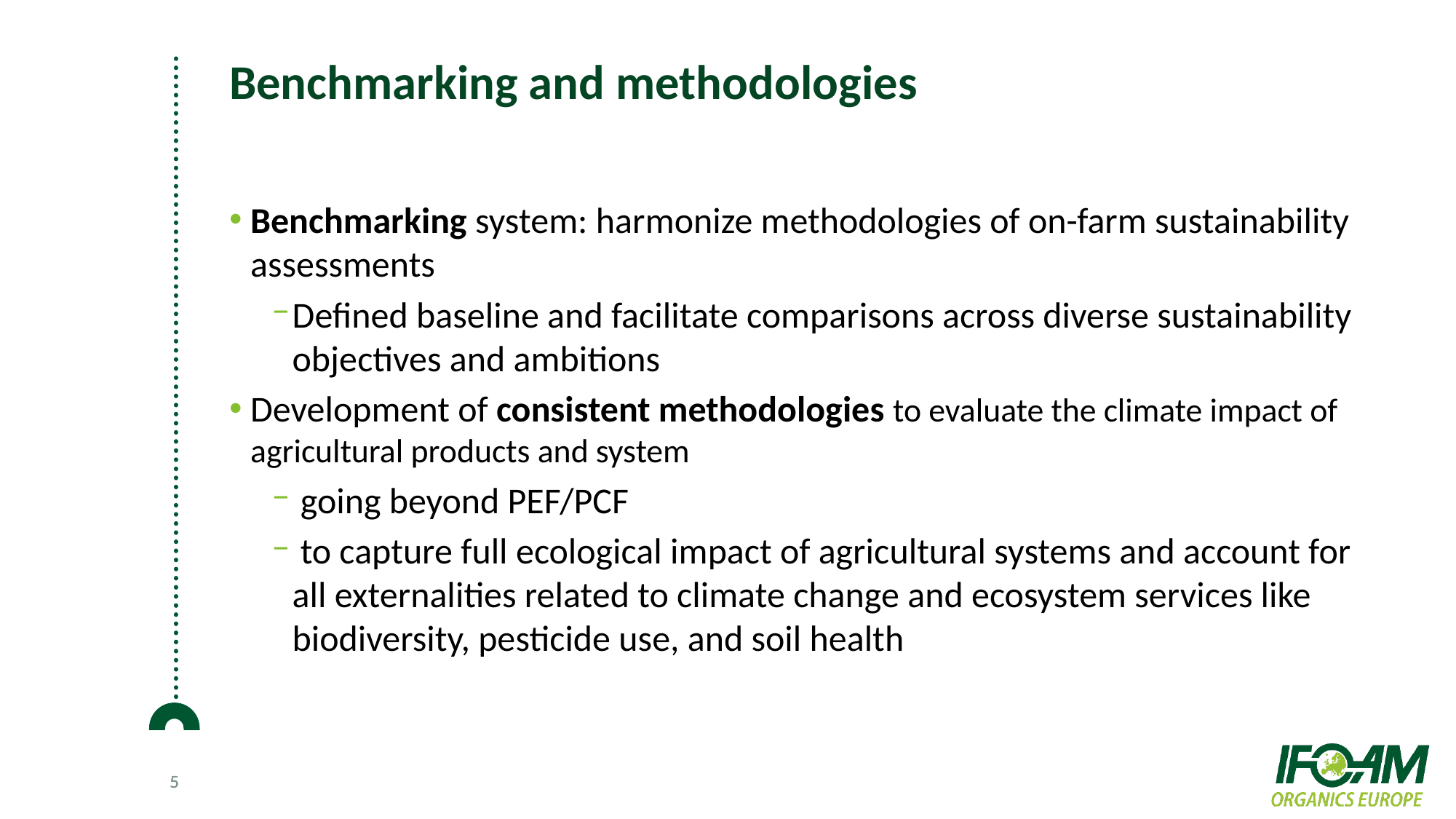

# Benchmarking and methodologies
Benchmarking system: harmonize methodologies of on-farm sustainability assessments
Defined baseline and facilitate comparisons across diverse sustainability objectives and ambitions
Development of consistent methodologies to evaluate the climate impact of agricultural products and system
 going beyond PEF/PCF
 to capture full ecological impact of agricultural systems and account for all externalities related to climate change and ecosystem services like biodiversity, pesticide use, and soil health
5